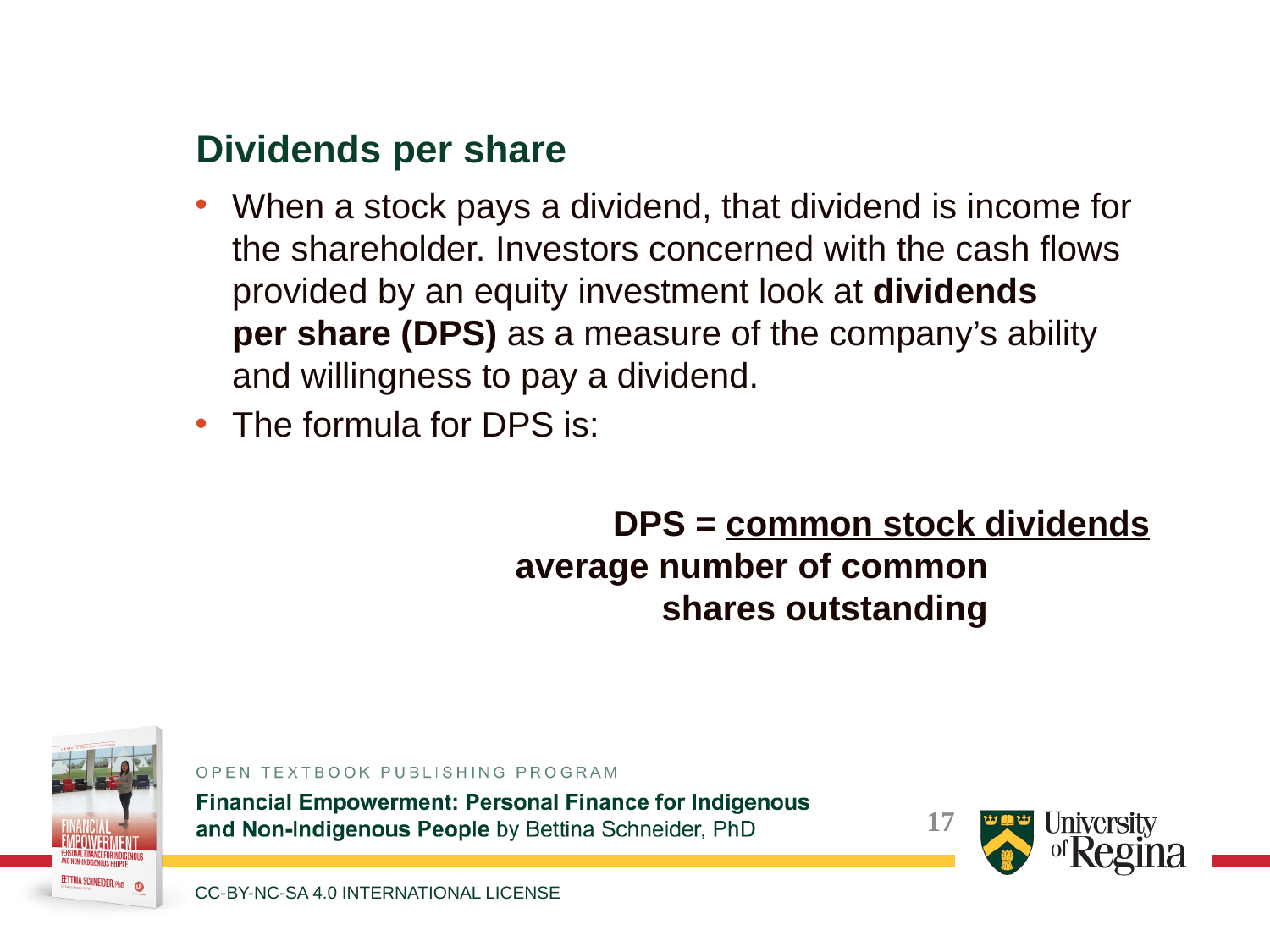

Dividends per share
When a stock pays a dividend, that dividend is income for the shareholder. Investors concerned with the cash flows provided by an equity investment look at dividends 
per share (DPS) as a measure of the company’s ability and willingness to pay a dividend.
The formula for DPS is:

				DPS = common stock dividends
            		   average number of common
            			     shares outstanding
CC-BY-NC-SA 4.0 INTERNATIONAL LICENSE